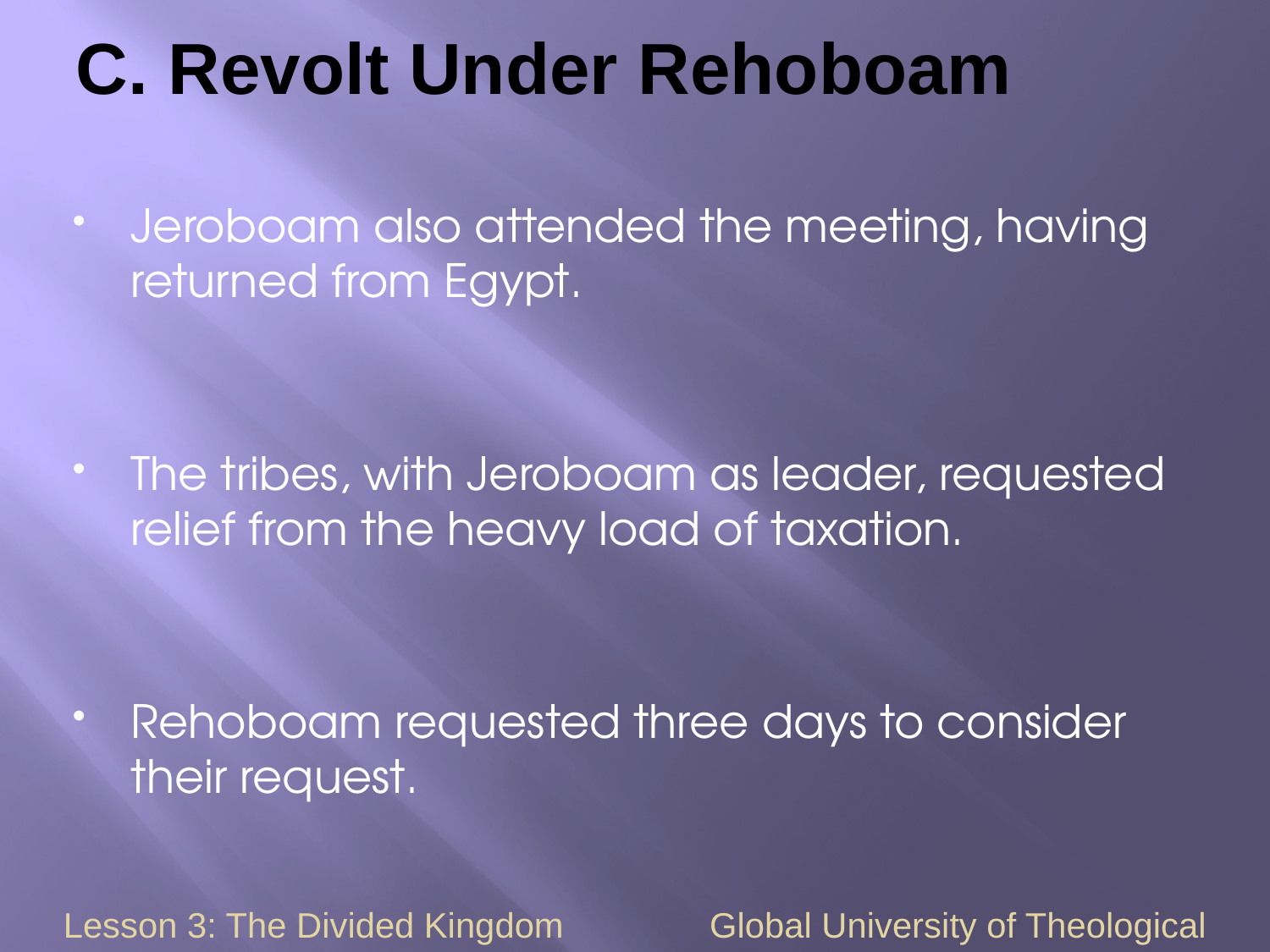

# C. Revolt Under Rehoboam
Jeroboam also attended the meeting, having returned from Egypt.

The tribes, with Jeroboam as leader, requested relief from the heavy load of taxation.

Rehoboam requested three days to consider their request.
Lesson 3: The Divided Kingdom               Global University of Theological Studies